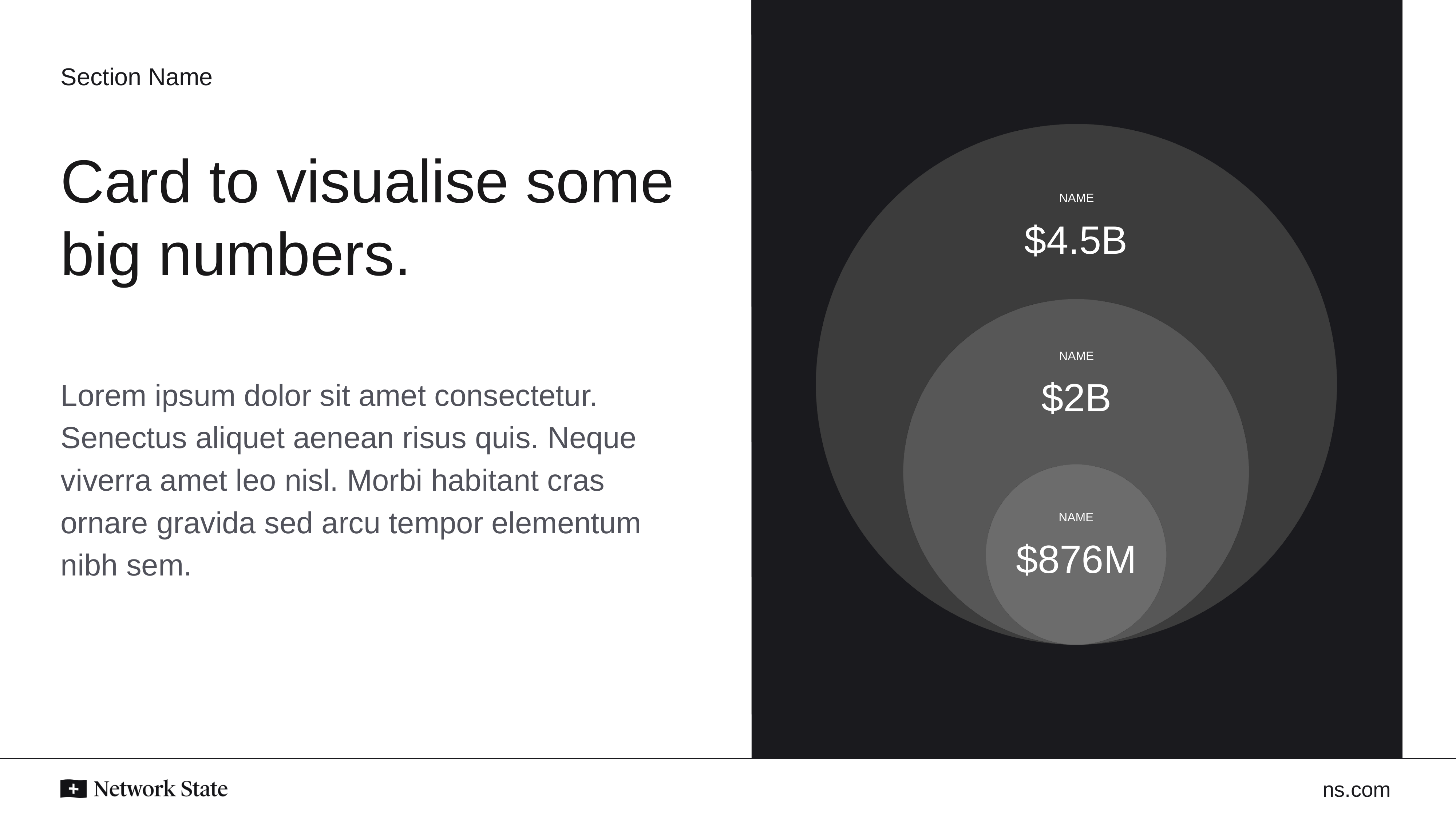

Section Name
Card to visualise some big numbers.
NAME
$4.5B
NAME
Lorem ipsum dolor sit amet consectetur. Senectus aliquet aenean risus quis. Neque viverra amet leo nisl. Morbi habitant cras ornare gravida sed arcu tempor elementum nibh sem.
$2B
NAME
$876M